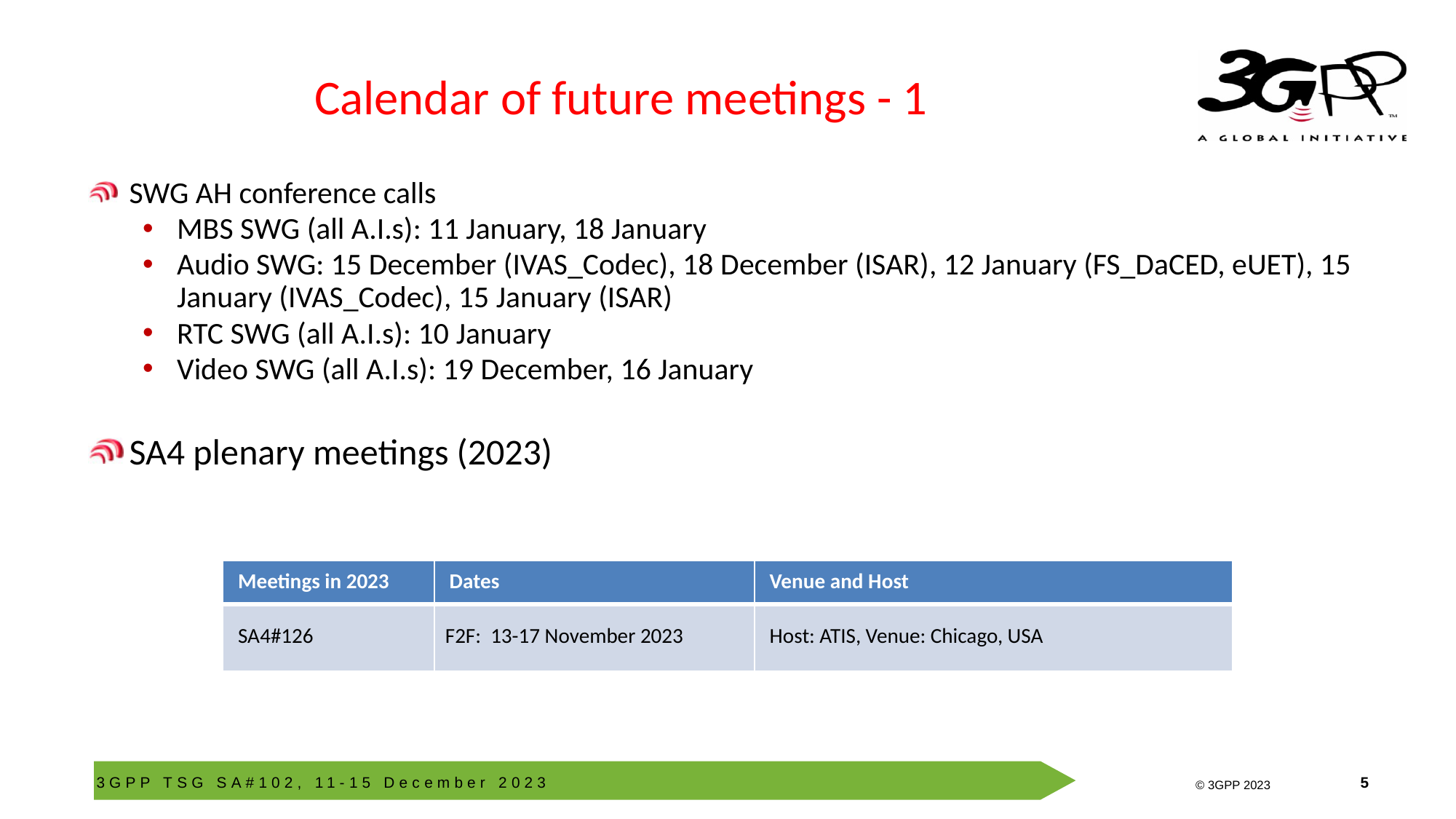

# Calendar of future meetings - 1
SWG AH conference calls
MBS SWG (all A.I.s): 11 January, 18 January
Audio SWG: 15 December (IVAS_Codec), 18 December (ISAR), 12 January (FS_DaCED, eUET), 15 January (IVAS_Codec), 15 January (ISAR)
RTC SWG (all A.I.s): 10 January
Video SWG (all A.I.s): 19 December, 16 January
SA4 plenary meetings (2023)

| Meetings in 2023 | Dates | Venue and Host |
| --- | --- | --- |
| SA4#126 | F2F:  13-17 November 2023 | Host: ATIS, Venue: Chicago, USA |